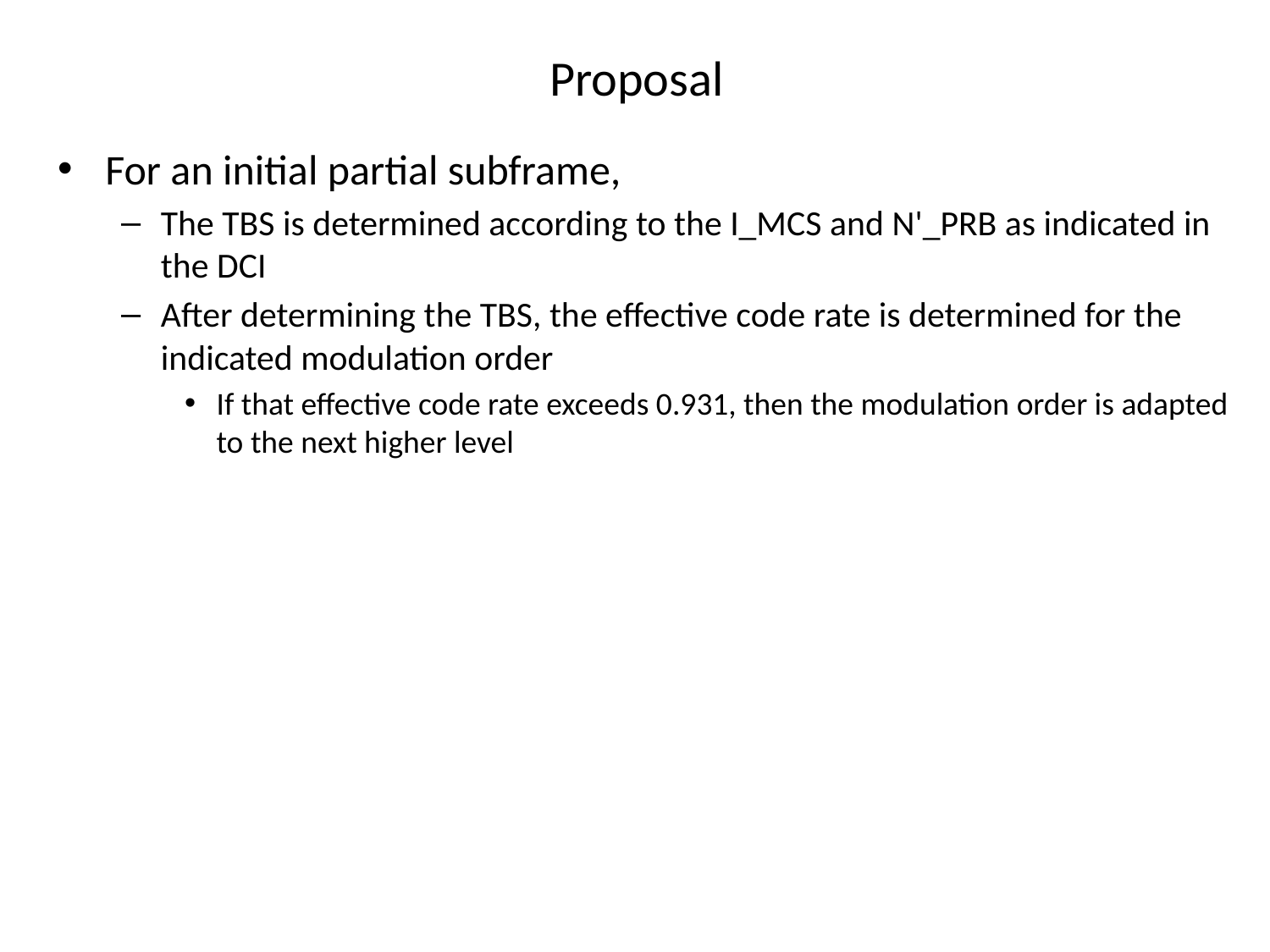

# Proposal
For an initial partial subframe,
The TBS is determined according to the I_MCS and N'_PRB as indicated in the DCI
After determining the TBS, the effective code rate is determined for the indicated modulation order
If that effective code rate exceeds 0.931, then the modulation order is adapted to the next higher level